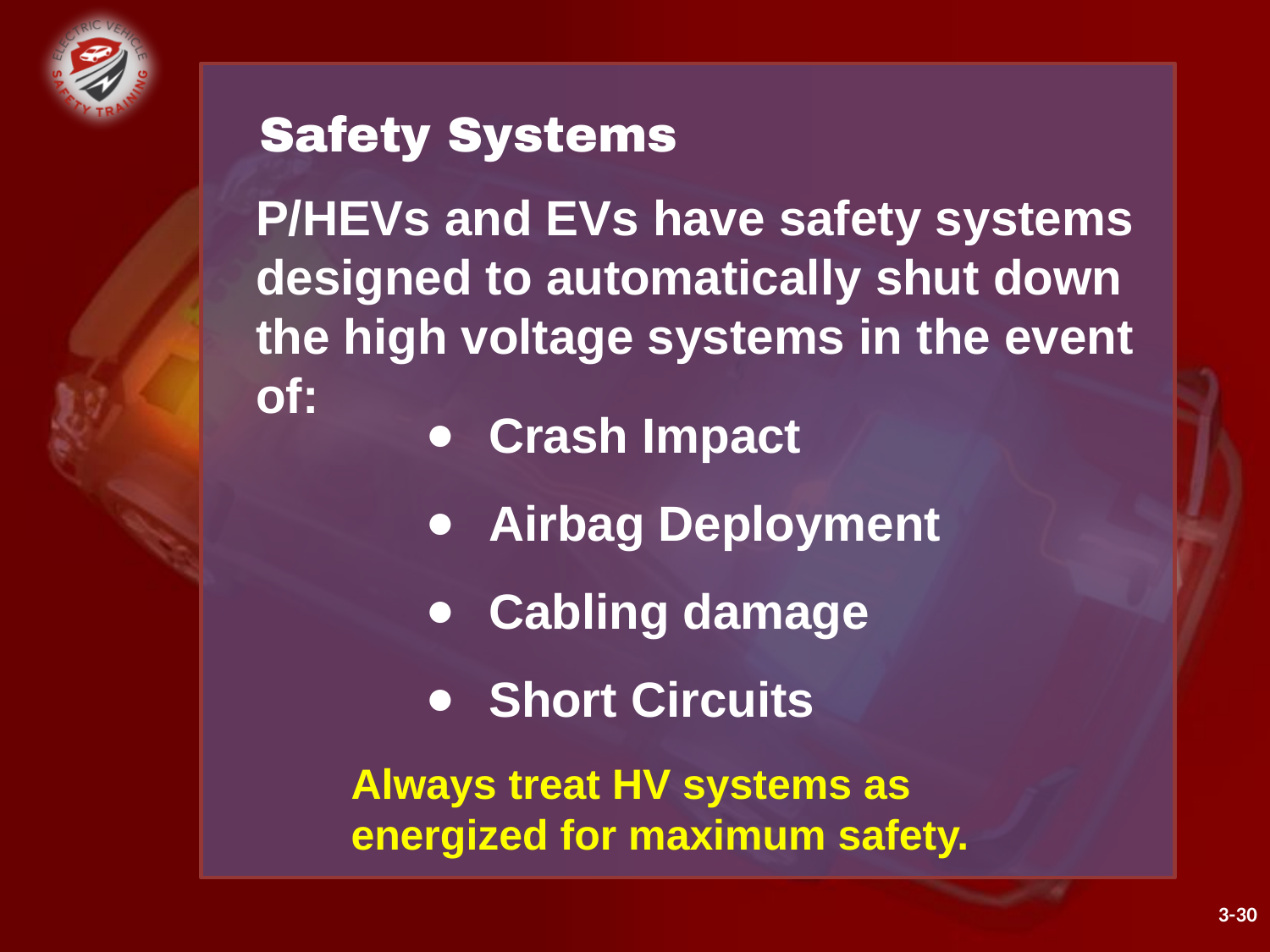

Safety Systems
P/HEVs and EVs have safety systems designed to automatically shut down the high voltage systems in the event of:
Crash Impact

Airbag Deployment

Cabling damage

Short Circuits
Always treat HV systems as energized for maximum safety.
3-30